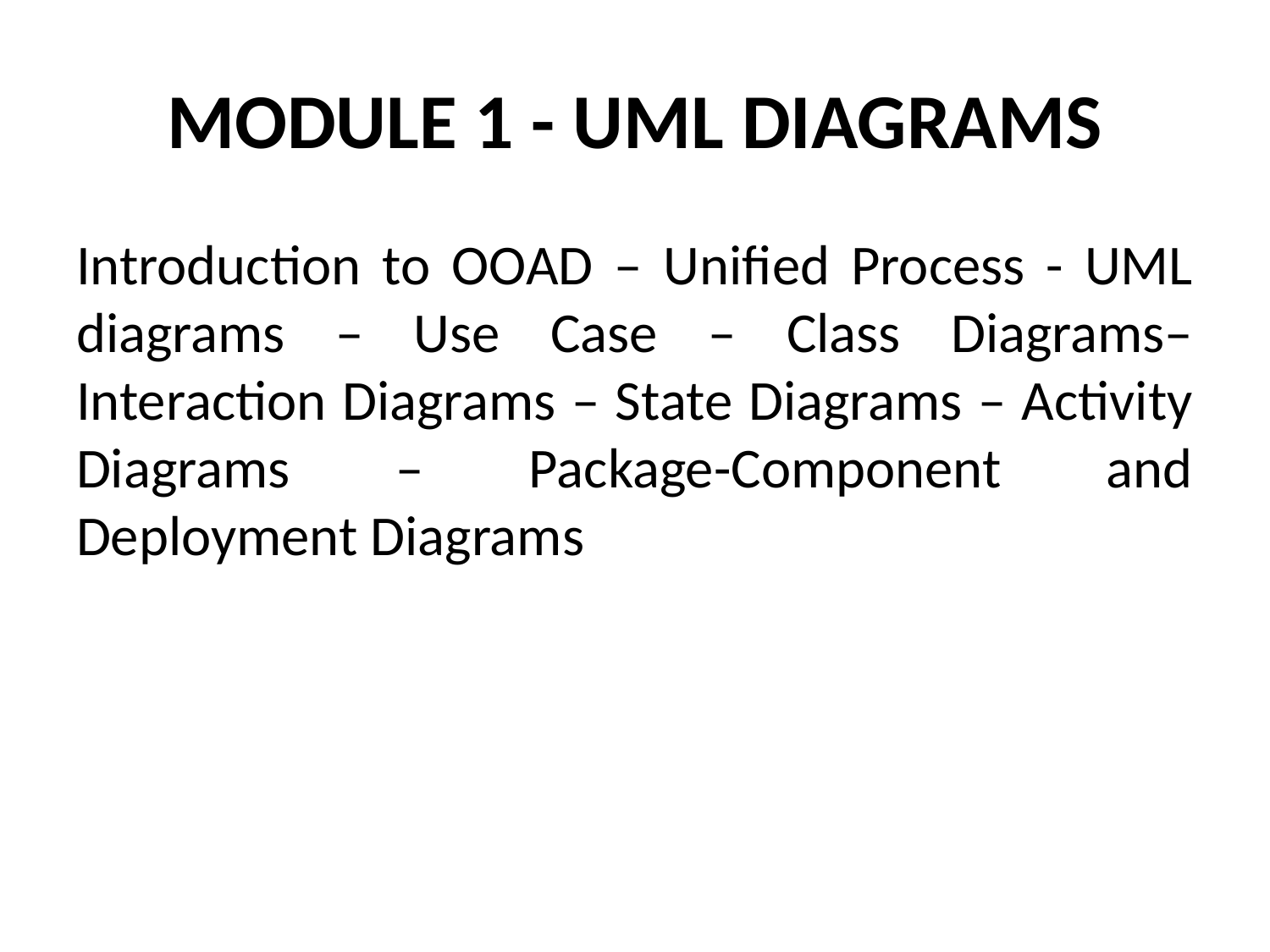

# MODULE 1 - UML DIAGRAMS
Introduction to OOAD – Unified Process - UML diagrams – Use Case – Class Diagrams– Interaction Diagrams – State Diagrams – Activity Diagrams – Package-Component and Deployment Diagrams